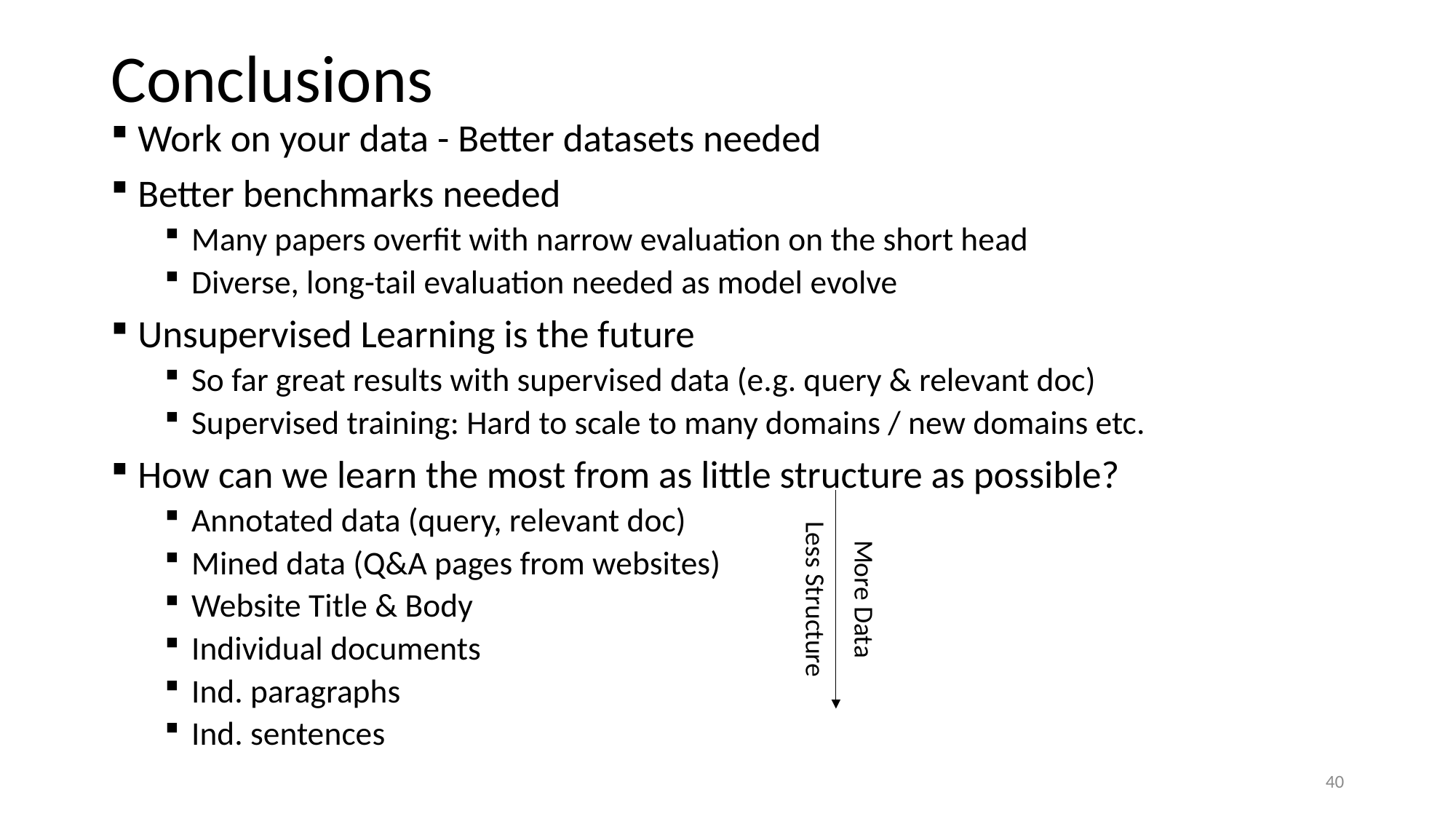

# Conclusions
Work on your data - Better datasets needed
Better benchmarks needed
Many papers overfit with narrow evaluation on the short head
Diverse, long-tail evaluation needed as model evolve
Unsupervised Learning is the future
So far great results with supervised data (e.g. query & relevant doc)
Supervised training: Hard to scale to many domains / new domains etc.
How can we learn the most from as little structure as possible?
Annotated data (query, relevant doc)
Mined data (Q&A pages from websites)
Website Title & Body
Individual documents
Ind. paragraphs
Ind. sentences

Less Structure
More Data
40